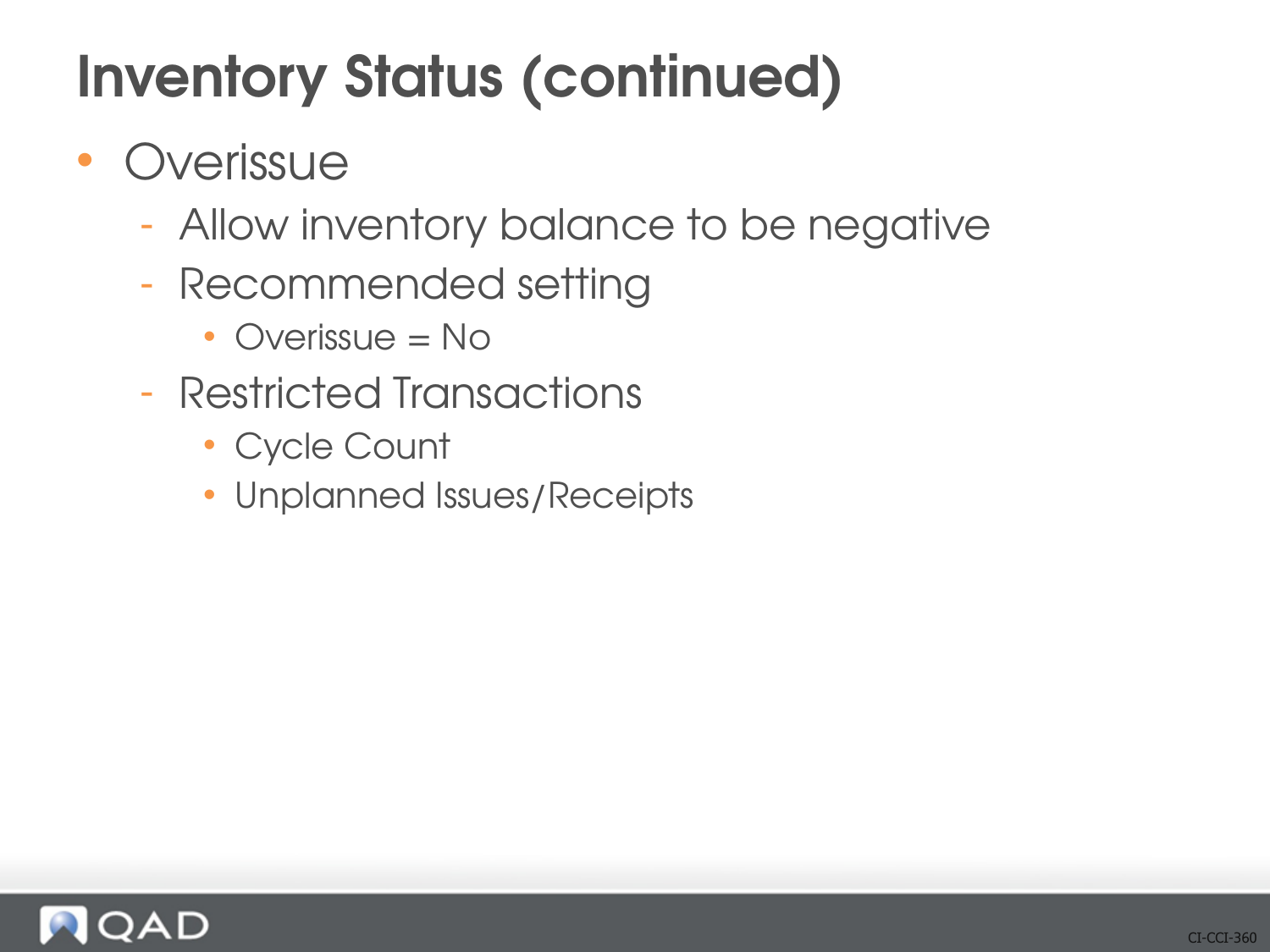

# Inventory Status (continued)
Overissue
Allow inventory balance to be negative
Recommended setting
Overissue = No
Restricted Transactions
Cycle Count
Unplanned Issues/Receipts

CI-CCI-360